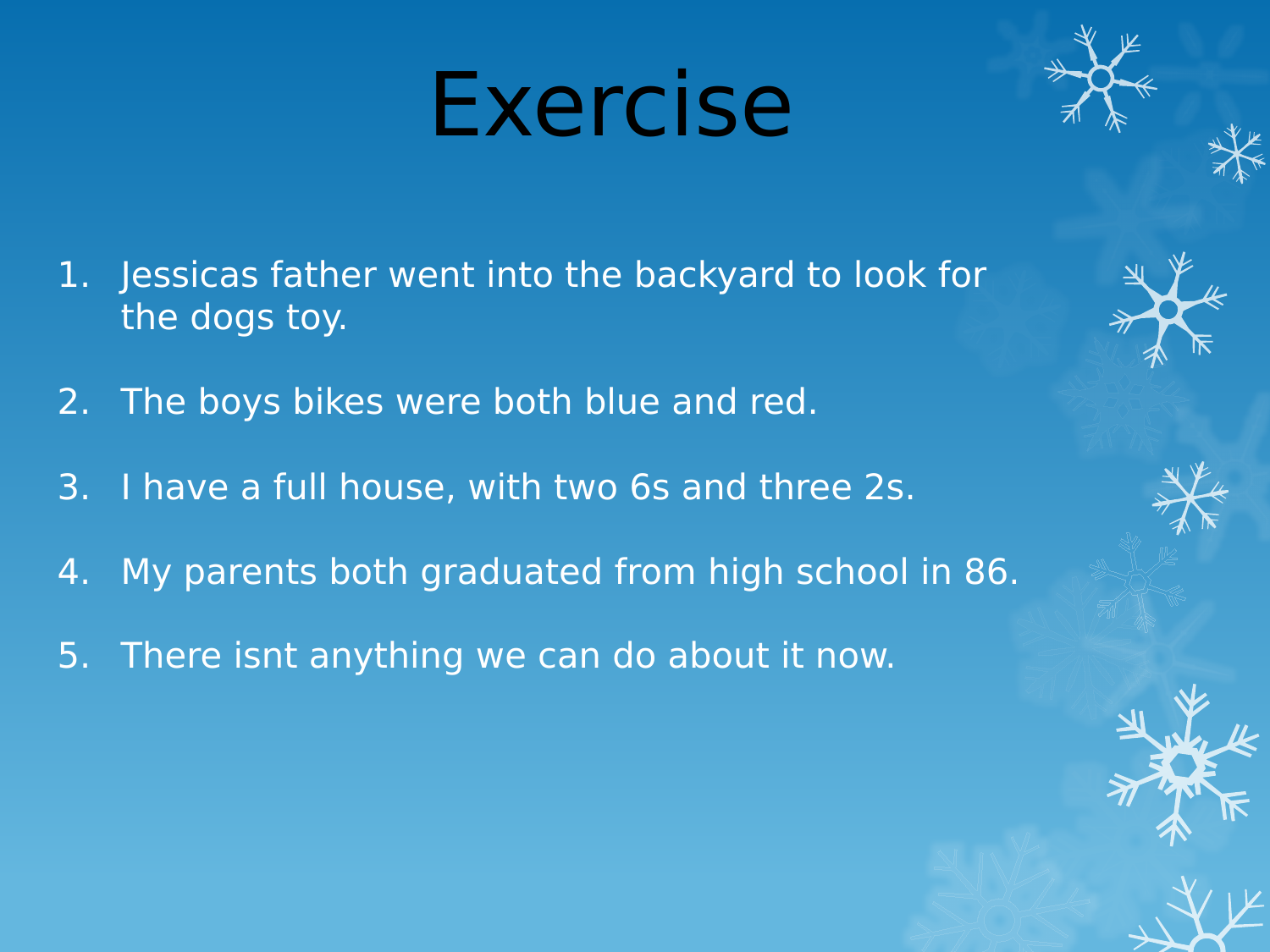

# Exercise
Jessicas father went into the backyard to look for the dogs toy.

The boys bikes were both blue and red.

I have a full house, with two 6s and three 2s.

My parents both graduated from high school in 86.

There isnt anything we can do about it now.